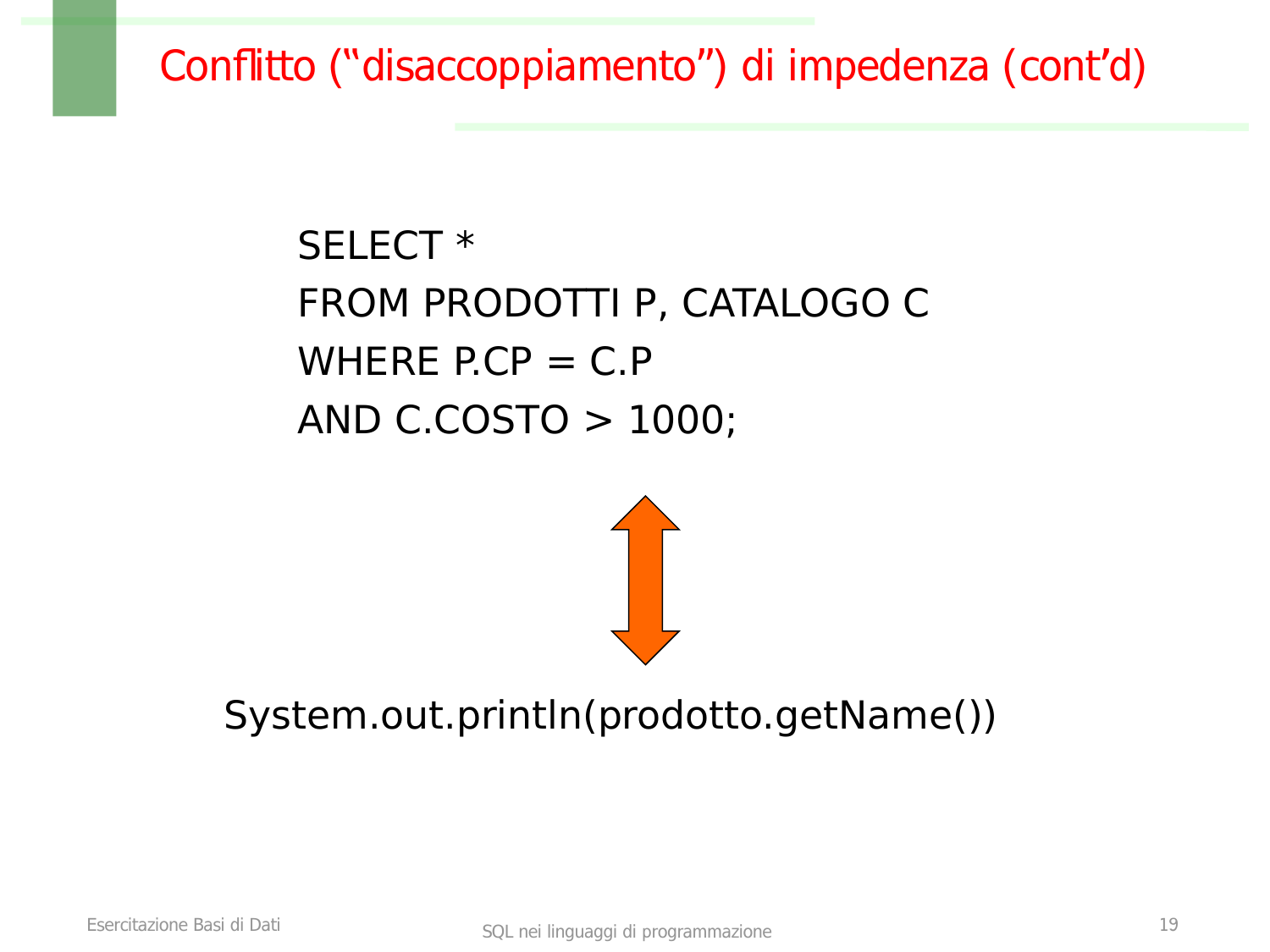

# Conflitto (“disaccoppiamento”) di impedenza (cont’d)

SELECT *
FROM PRODOTTI P, CATALOGO C
WHERE P.CP = C.P
AND C.COSTO > 1000;

System.out.println(prodotto.getName())

SQL nei linguaggi di programmazione